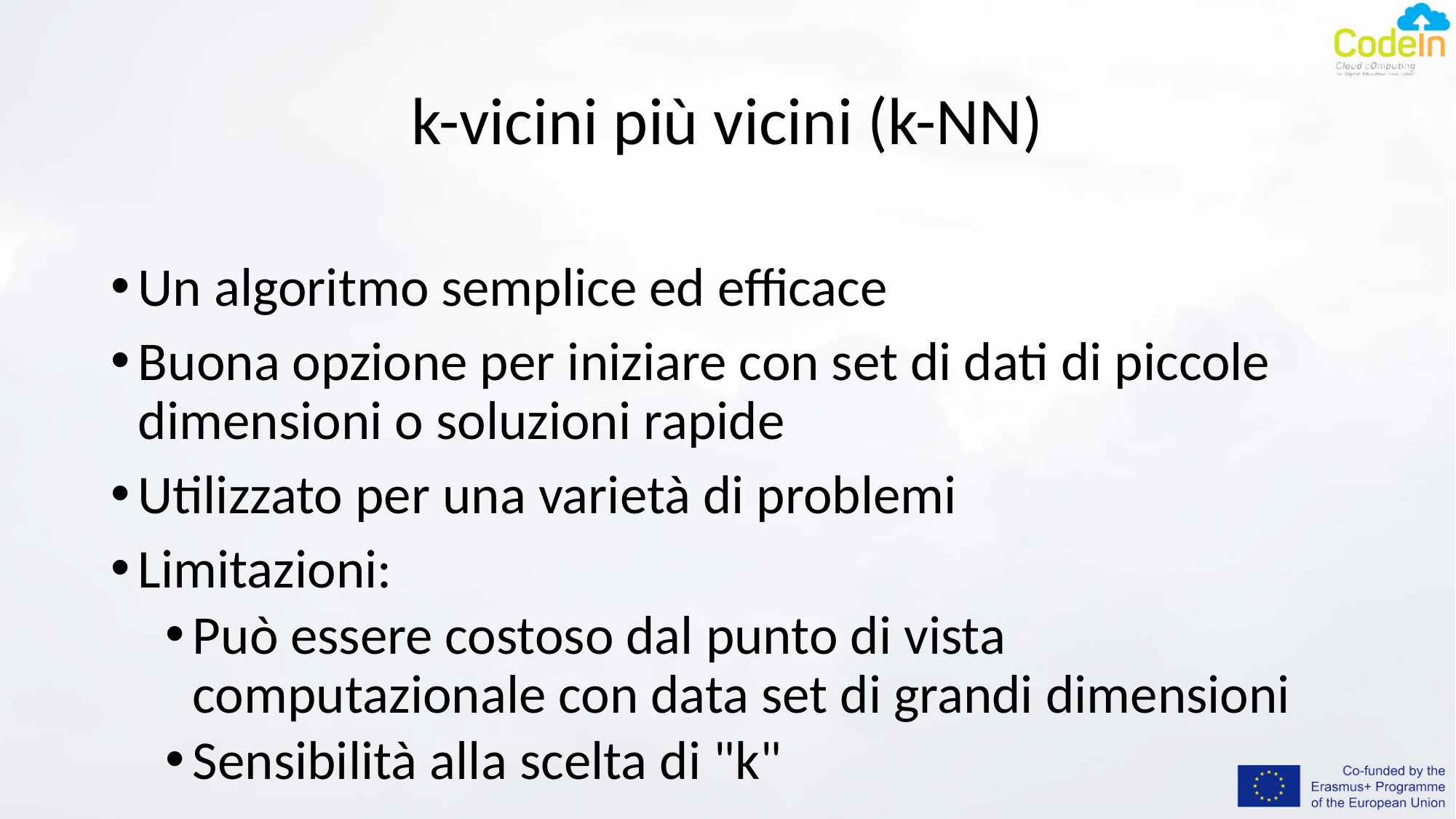

# k-vicini più vicini (k-NN)

Un algoritmo semplice ed efficace
Buona opzione per iniziare con set di dati di piccole dimensioni o soluzioni rapide
Utilizzato per una varietà di problemi
Limitazioni:
Può essere costoso dal punto di vista computazionale con data set di grandi dimensioni
Sensibilità alla scelta di "k"